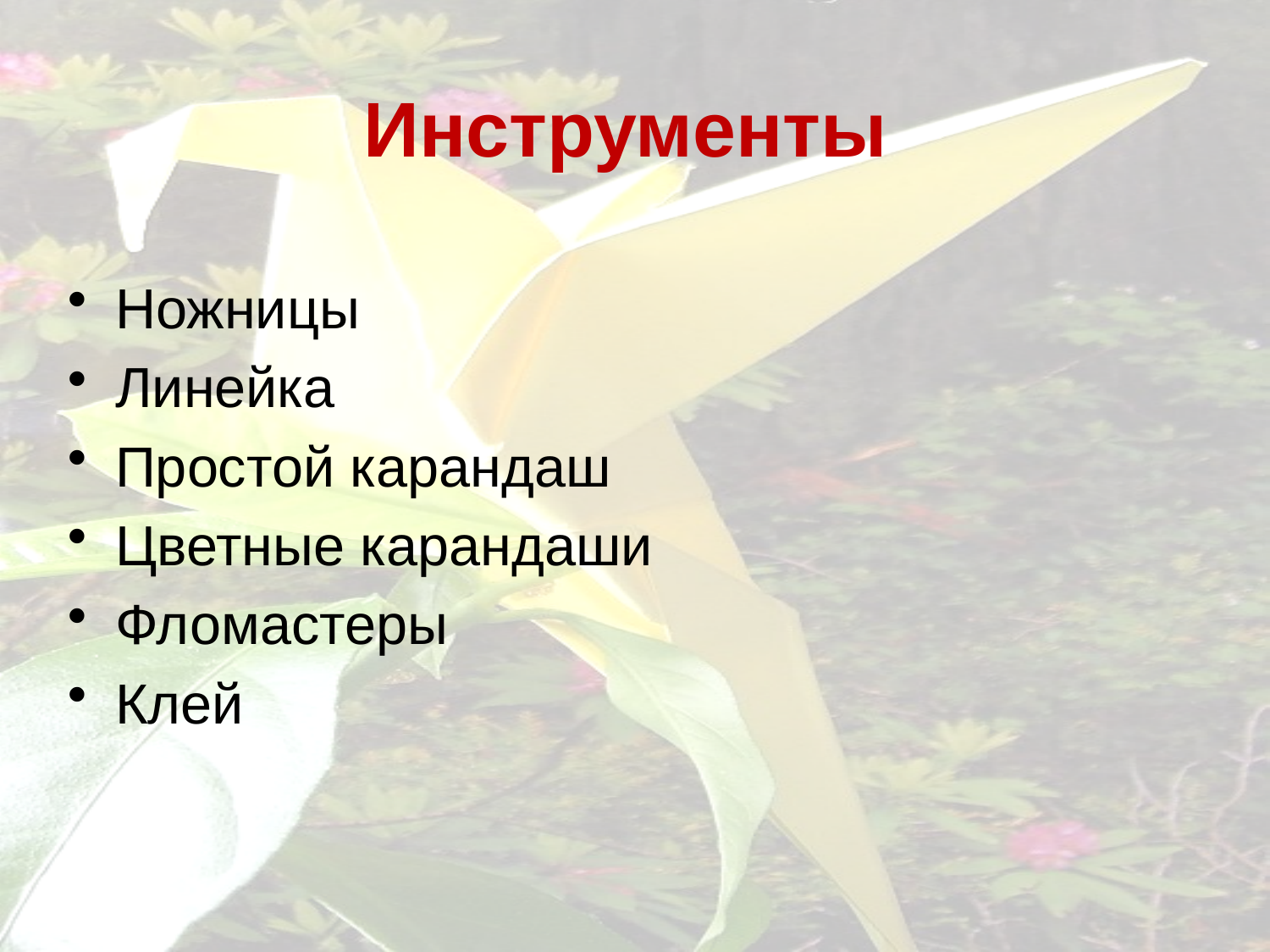

# Инструменты
Ножницы
Линейка
Простой карандаш
Цветные карандаши
Фломастеры
Клей